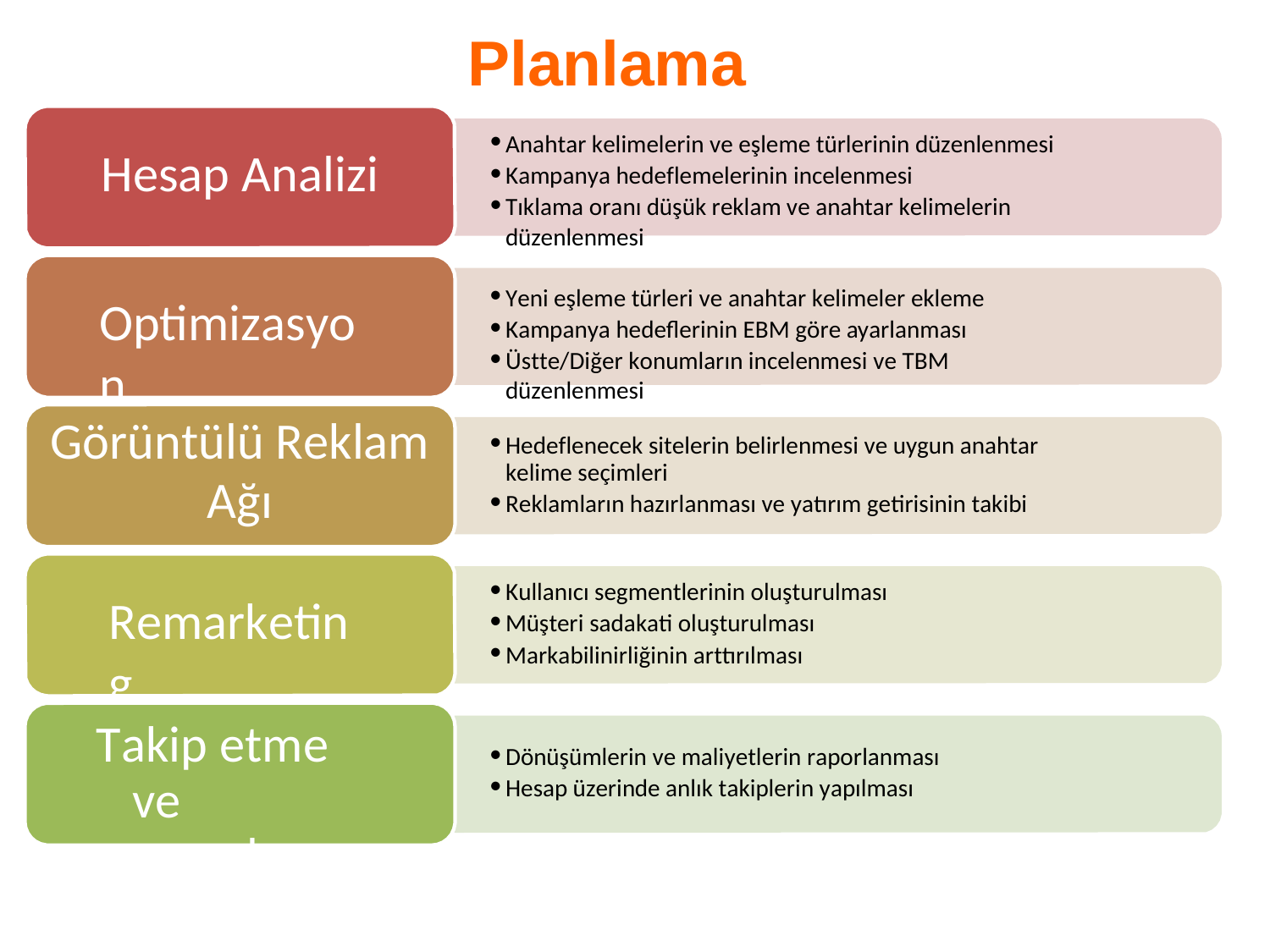

Planlama

Anahtar kelimelerin ve eşleme türlerinin düzenlenmesi
Kampanya hedeflemelerinin incelenmesi
Tıklama oranı düşük reklam ve anahtar kelimelerin düzenlenmesi
Hesap Analizi

Yeni eşleme türleri ve anahtar kelimeler ekleme
Kampanya hedeflerinin EBM göre ayarlanması
Üstte/Diğer konumların incelenmesi ve TBM düzenlenmesi
Optimizasyon

Görüntülü Reklam
Ağı

Hedeflenecek sitelerin belirlenmesi ve uygun anahtar kelime seçimleri
Reklamların hazırlanması ve yatırım getirisinin takibi

Kullanıcı segmentlerinin oluşturulması
Müşteri sadakati oluşturulması
Markabilinirliğinin arttırılması
Remarketing

Takip etme ve raporlama

Dönüşümlerin ve maliyetlerin raporlanması
Hesap üzerinde anlık takiplerin yapılması